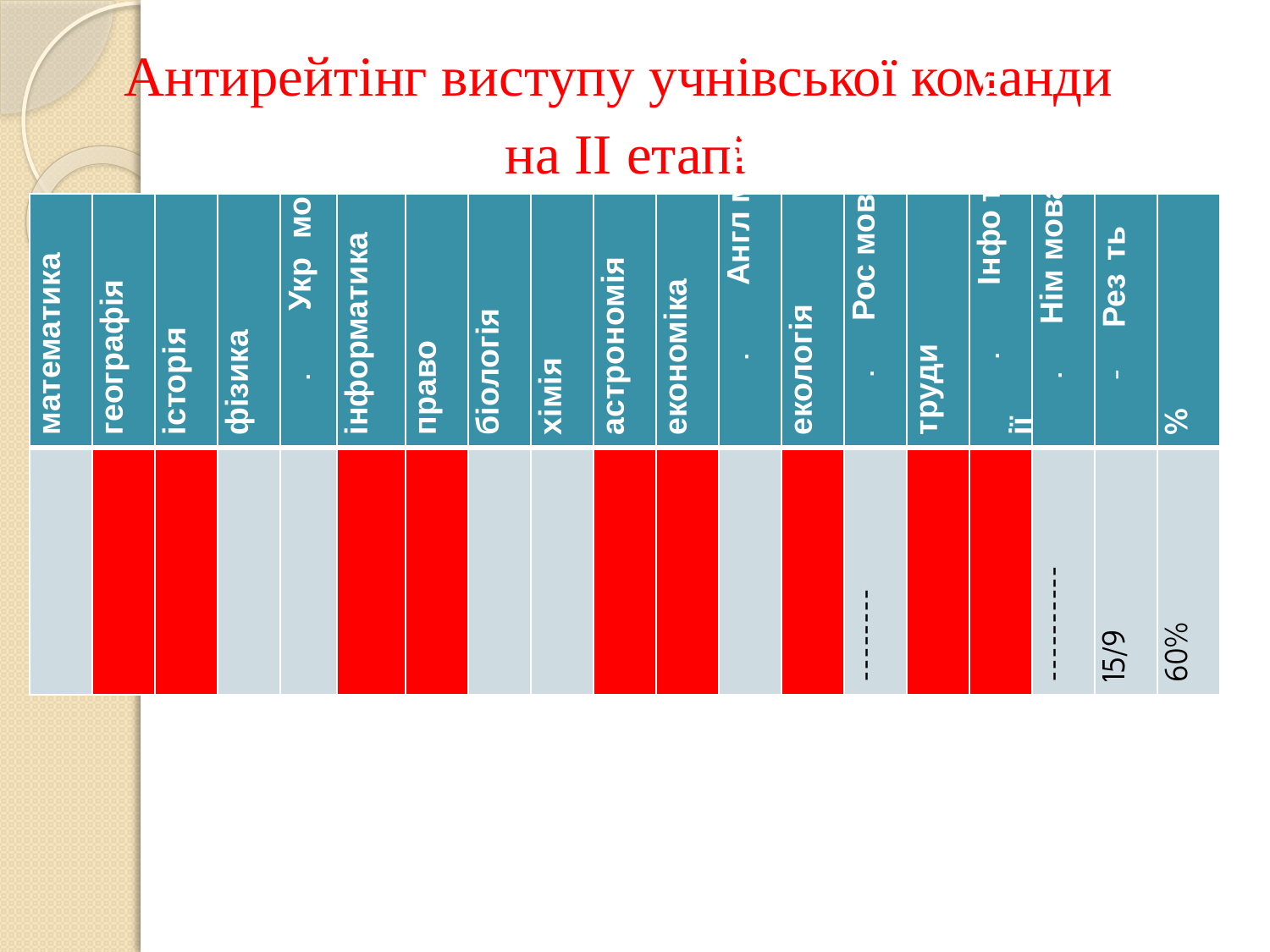

Антирейтінг виступу учнівської команди
на II етапі

| математика | географія | історія | фізика | Укр. мова | інформатика | право | біологія | хімія | астрономія | економіка | Англ.мова | екологія | Рос.мова | труди | Інфо.технології | Нім.мова | Рез-ть | % |
| --- | --- | --- | --- | --- | --- | --- | --- | --- | --- | --- | --- | --- | --- | --- | --- | --- | --- | --- |
|  |  |  |  |  |  |  |  |  |  |  |  |  | -------- |  |  | ---------- | 15/9 | 60% |